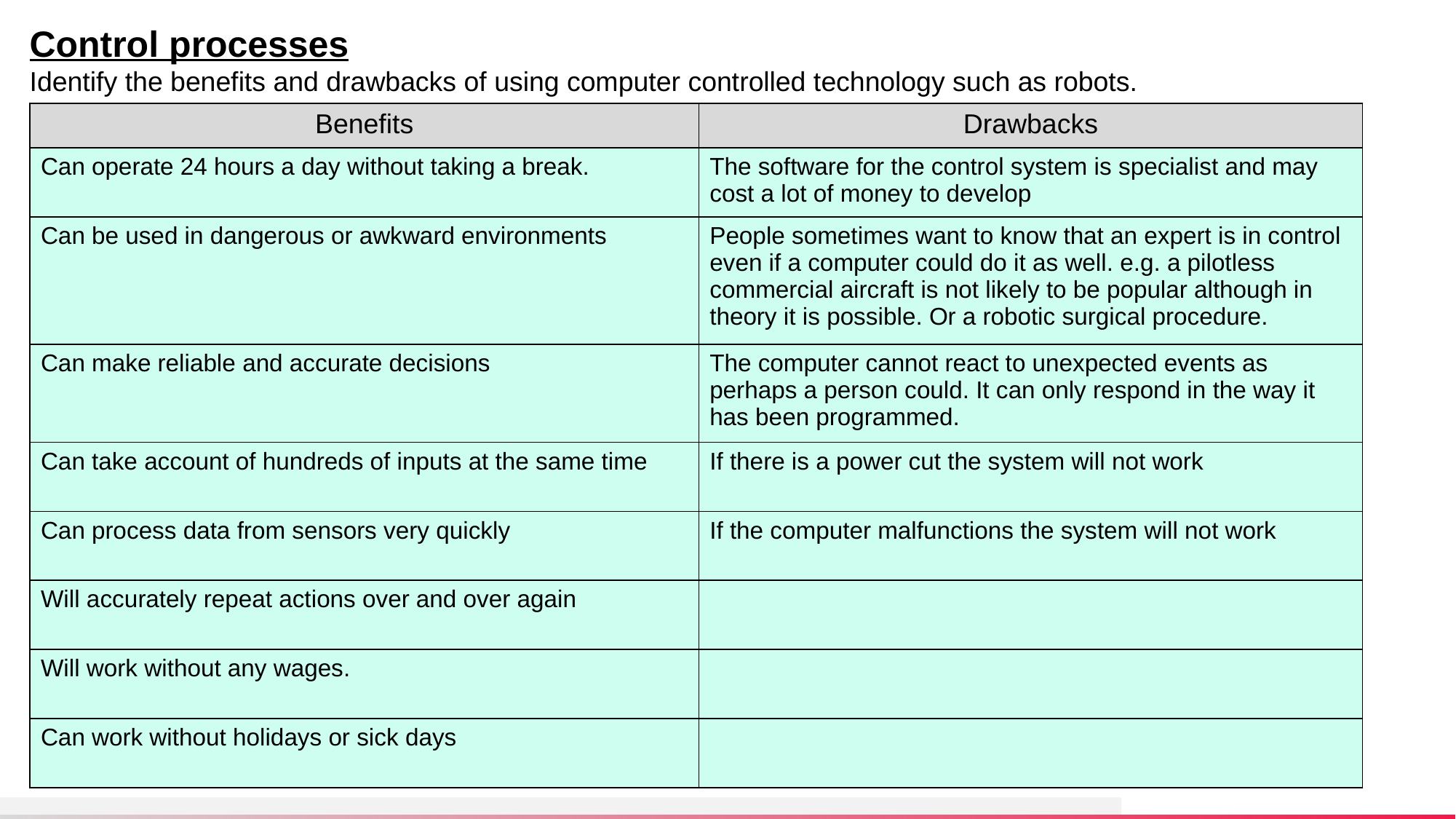

Control processes
Identify the benefits and drawbacks of using computer controlled technology such as robots.
| Benefits | Drawbacks |
| --- | --- |
| Can operate 24 hours a day without taking a break. | The software for the control system is specialist and may cost a lot of money to develop |
| Can be used in dangerous or awkward environments | People sometimes want to know that an expert is in control even if a computer could do it as well. e.g. a pilotless commercial aircraft is not likely to be popular although in theory it is possible. Or a robotic surgical procedure. |
| Can make reliable and accurate decisions | The computer cannot react to unexpected events as perhaps a person could. It can only respond in the way it has been programmed. |
| Can take account of hundreds of inputs at the same time | If there is a power cut the system will not work |
| Can process data from sensors very quickly | If the computer malfunctions the system will not work |
| Will accurately repeat actions over and over again |  |
| Will work without any wages. |  |
| Can work without holidays or sick days |  |